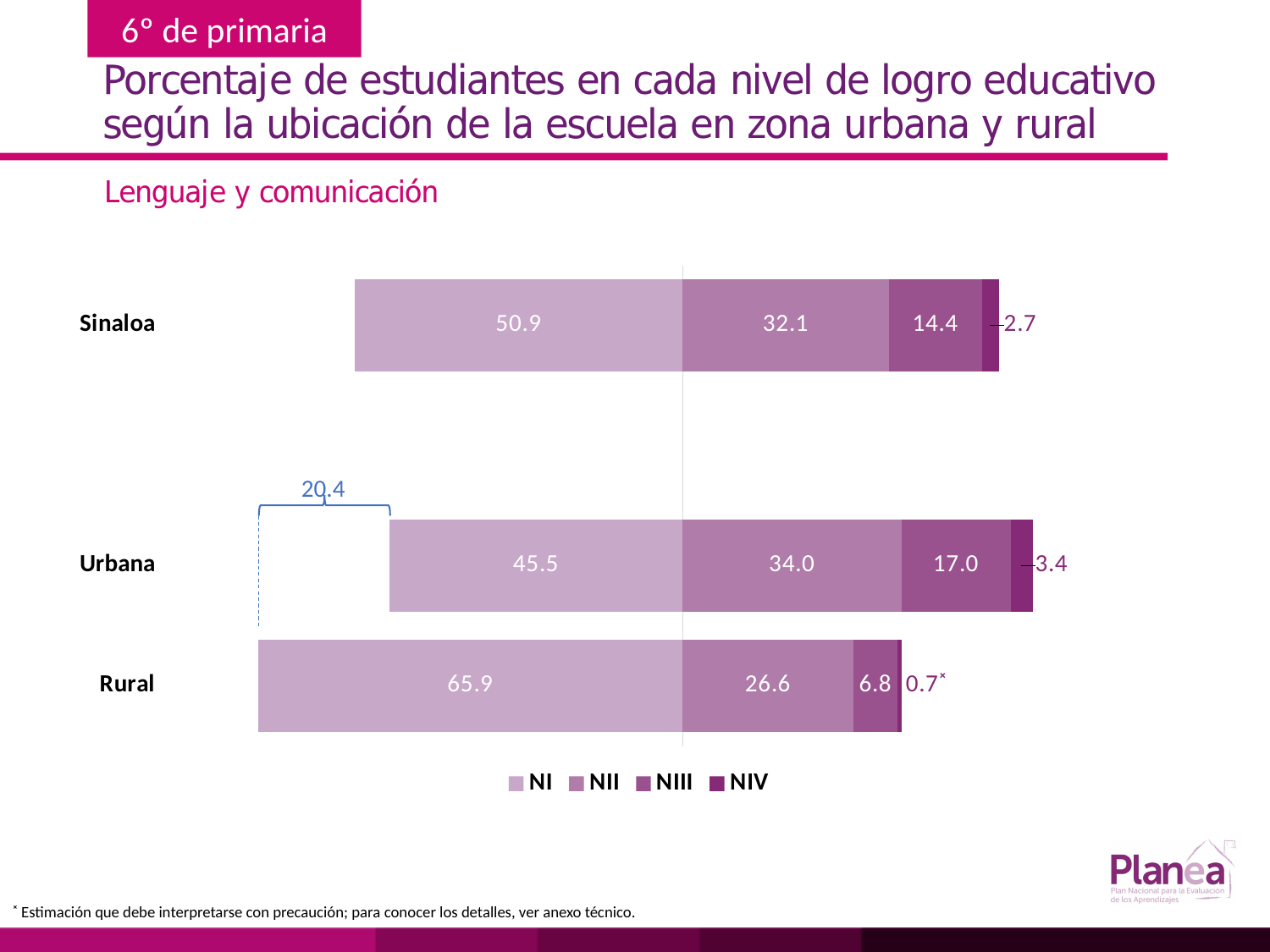

# Porcentaje de estudiantes en cada nivel de logro educativo según la ubicación de la escuela en zona urbana y rural

Lenguaje y comunicación

### Chart

| Category |  |  |  |  |
|---|---|---|---|---|
| Rural | -65.9 | 26.6 | 6.8 | 0.7 |
| Urbana | -45.5 | 34.0 | 17.0 | 3.4 |
|  | None | None | None | None |
| Sinaloa | -50.9 | 32.1 | 14.4 | 2.7 |
20.4
˟ Estimación que debe interpretarse con precaución; para conocer los detalles, ver anexo técnico.